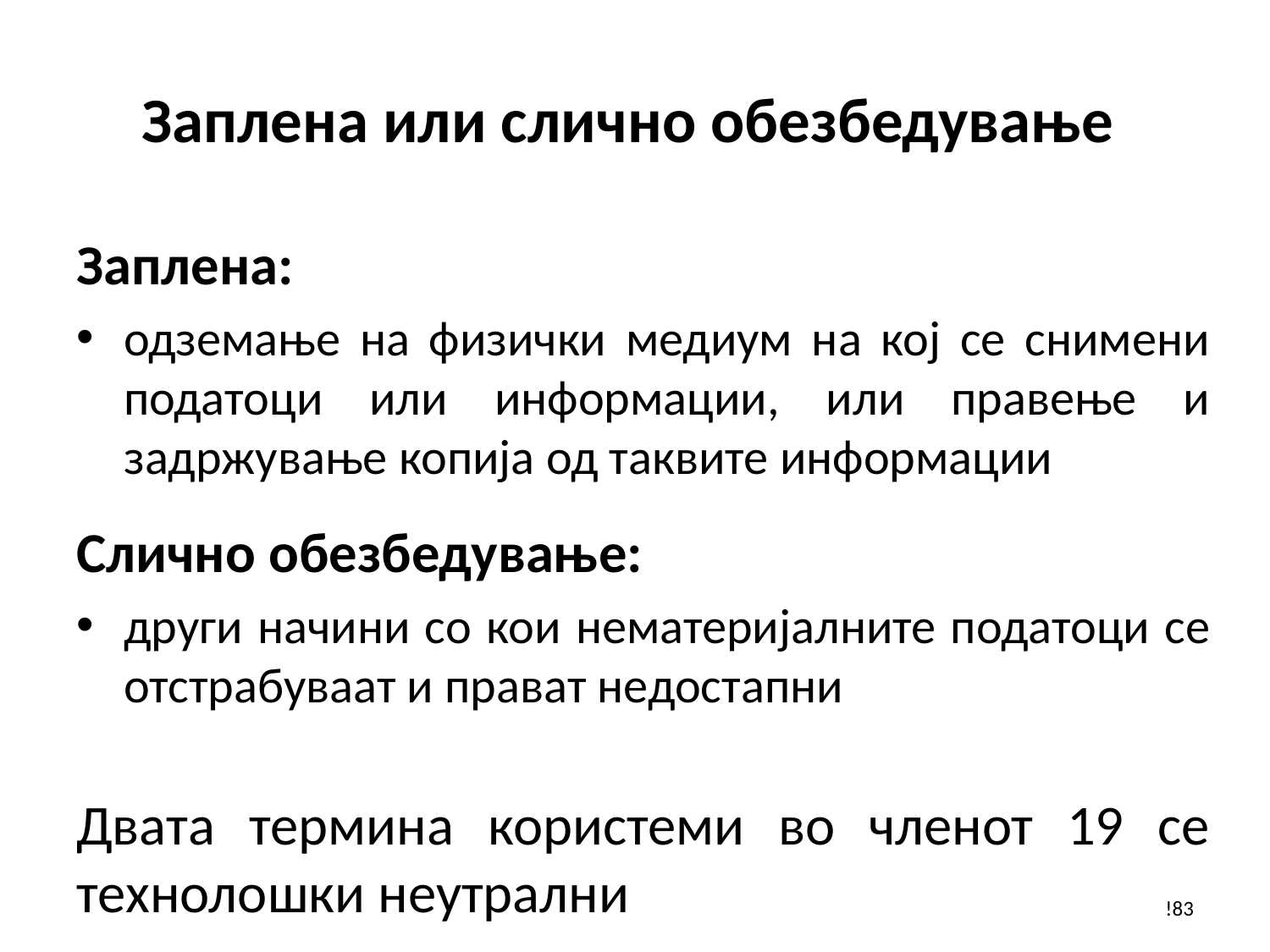

# Заплена или слично обезбедување
Заплена:
одземање на физички медиум на кој се снимени податоци или информации, или правење и задржување копија од таквите информации
Слично обезбедување:
други начини со кои нематеријалните податоци се отстрабуваат и прават недостапни

Двата термина користеми во членот 19 се технолошки неутрални
!83